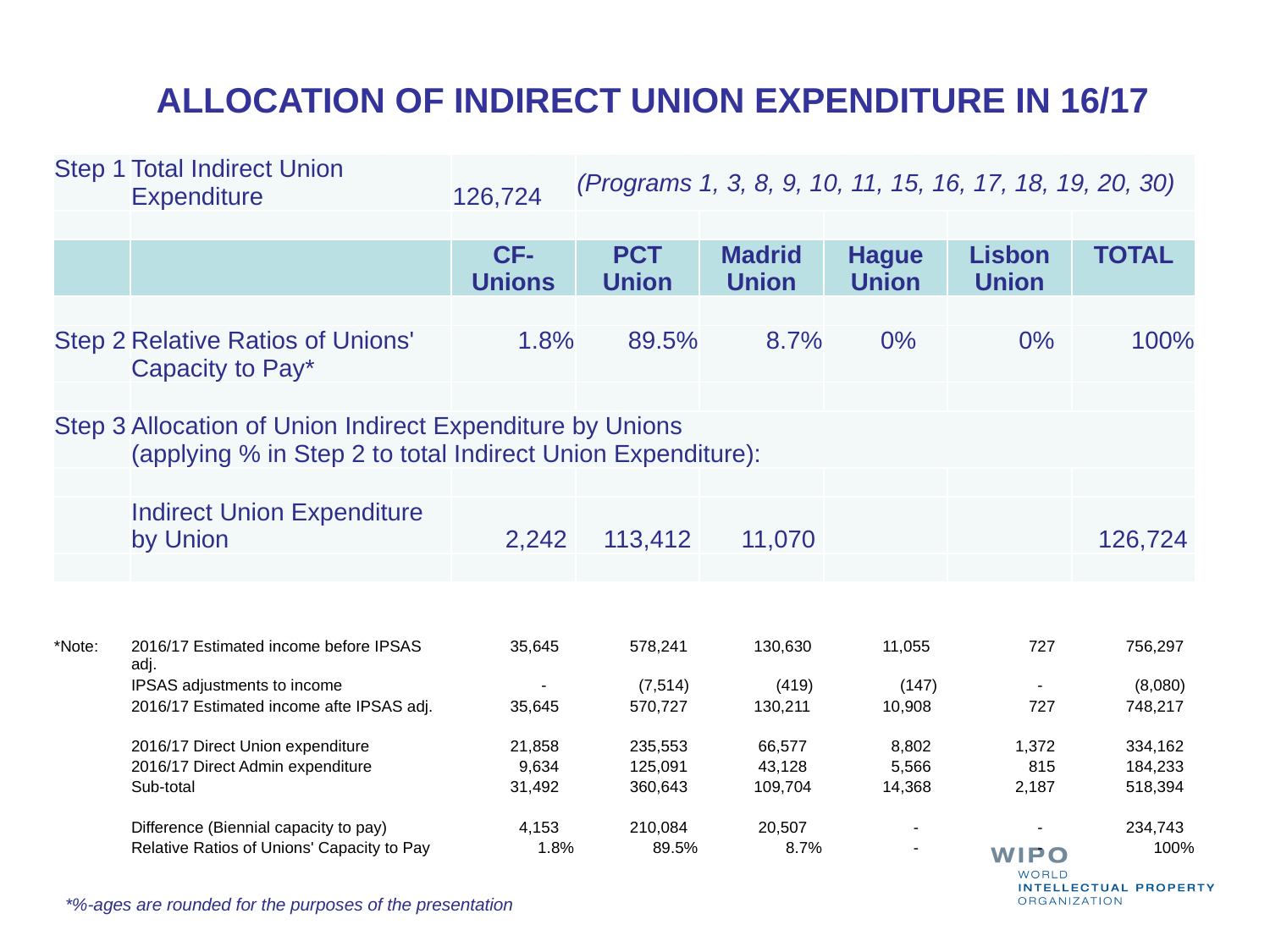

ALLOCATION OF INDIRECT UNION EXPENDITURE IN 16/17
| Step 1 | Total Indirect Union Expenditure | 126,724 | (Programs 1, 3, 8, 9, 10, 11, 15, 16, 17, 18, 19, 20, 30) |  |  |  |  |
| --- | --- | --- | --- | --- | --- | --- | --- |
|  |  |  |  |  |  |  |  |
|  |  | CF-Unions | PCT Union | Madrid Union | Hague Union | Lisbon Union | TOTAL |
|  |  |  |  |  |  |  |  |
| Step 2 | Relative Ratios of Unions' Capacity to Pay\* | 1.8% | 89.5% | 8.7% | 0% | 0% | 100% |
|  |  |  |  |  |  |  |  |
| Step 3 | Allocation of Union Indirect Expenditure by Unions (applying % in Step 2 to total Indirect Union Expenditure): |  |  |  |  |  |  |
|  |  |  |  |  |  |  |  |
|  | Indirect Union Expenditure by Union | 2,242 | 113,412 | 11,070 |  |  | 126,724 |
|  |  |  |  |  |  |  |  |
| \*Note: | 2016/17 Estimated income before IPSAS adj. | 35,645 | 578,241 | 130,630 | 11,055 | 727 | 756,297 |
| --- | --- | --- | --- | --- | --- | --- | --- |
|  | IPSAS adjustments to income | - | (7,514) | (419) | (147) | - | (8,080) |
|  | 2016/17 Estimated income afte IPSAS adj. | 35,645 | 570,727 | 130,211 | 10,908 | 727 | 748,217 |
|  |  |  |  |  |  |  |  |
|  | 2016/17 Direct Union expenditure | 21,858 | 235,553 | 66,577 | 8,802 | 1,372 | 334,162 |
|  | 2016/17 Direct Admin expenditure | 9,634 | 125,091 | 43,128 | 5,566 | 815 | 184,233 |
|  | Sub-total | 31,492 | 360,643 | 109,704 | 14,368 | 2,187 | 518,394 |
|  |  |  |  |  |  |  |  |
|  | Difference (Biennial capacity to pay) | 4,153 | 210,084 | 20,507 | - | - | 234,743 |
|  | Relative Ratios of Unions' Capacity to Pay | 1.8% | 89.5% | 8.7% | - | - | 100% |
*%-ages are rounded for the purposes of the presentation